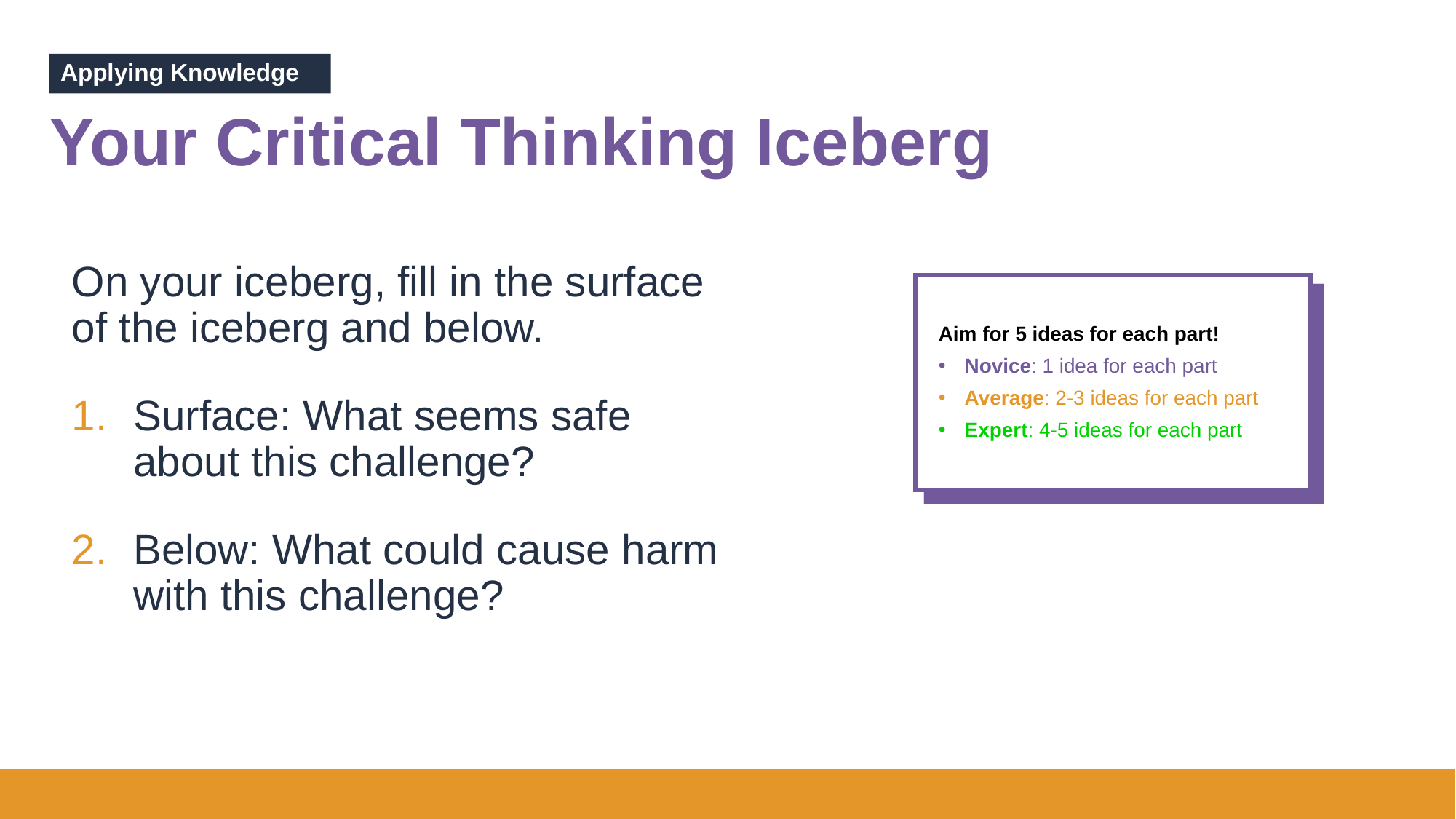

Applying Knowledge
# Your Critical Thinking Iceberg
On your iceberg, fill in the surface of the iceberg and below.
Surface: What seems safe about this challenge?
Below: What could cause harm with this challenge?
Aim for 5 ideas for each part!
Novice: 1 idea for each part
Average: 2-3 ideas for each part
Expert: 4-5 ideas for each part